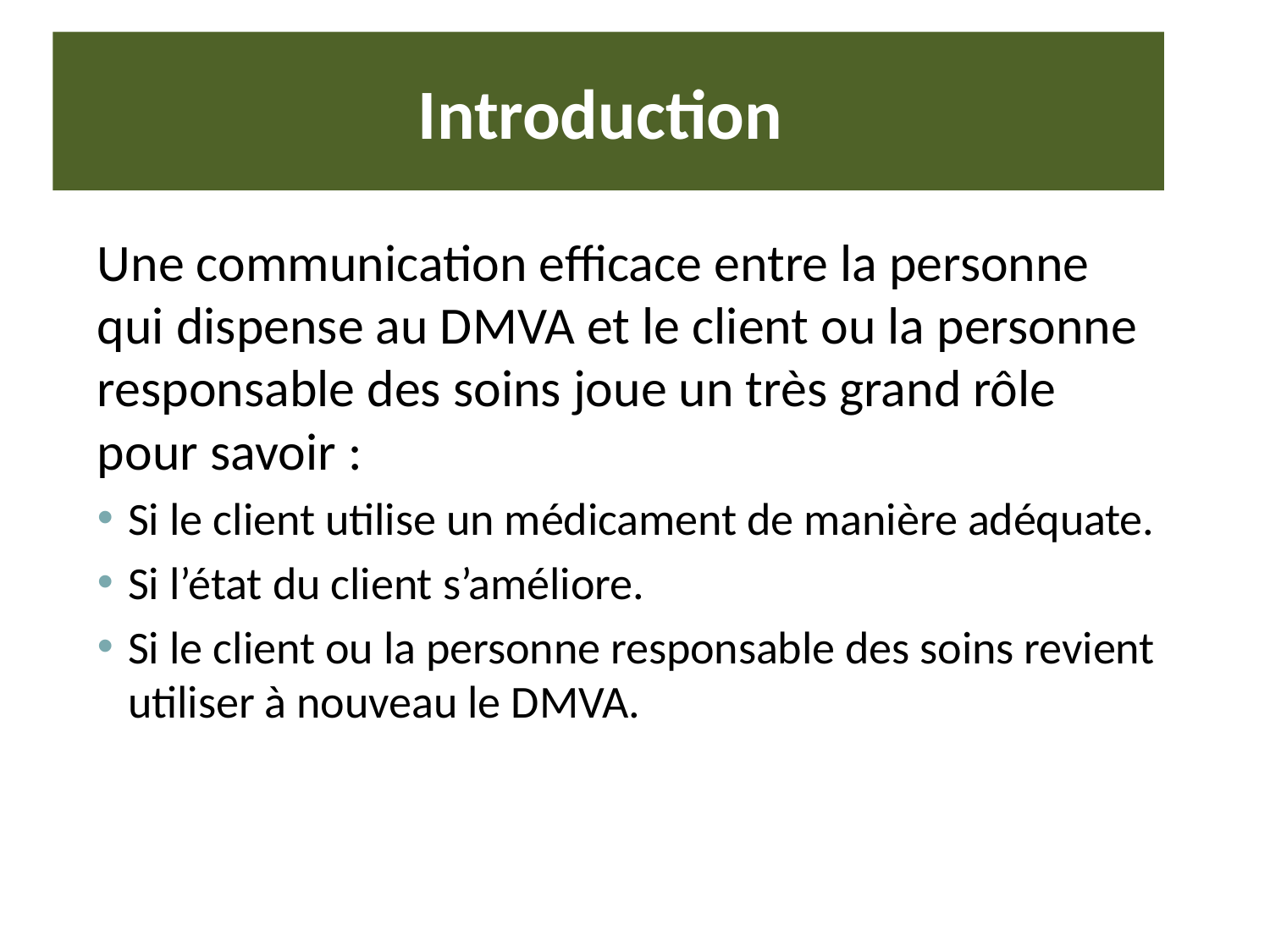

# Introduction
Une communication efficace entre la personne qui dispense au DMVA et le client ou la personne responsable des soins joue un très grand rôle pour savoir :
Si le client utilise un médicament de manière adéquate.
Si l’état du client s’améliore.
Si le client ou la personne responsable des soins revient utiliser à nouveau le DMVA.